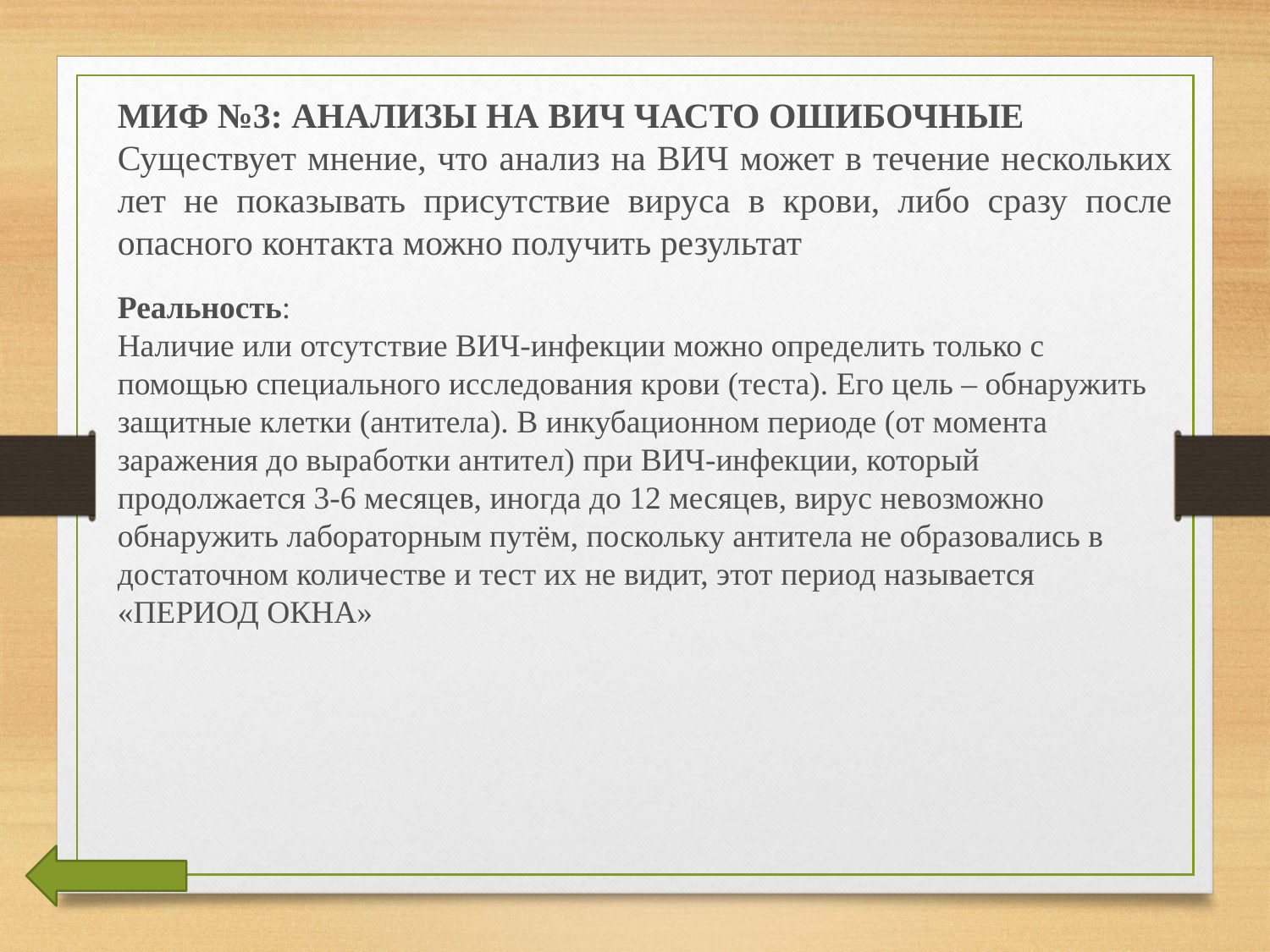

МИФ №3: Анализы на ВИЧ часто ошибочные
Существует мнение, что анализ на ВИЧ может в течение нескольких лет не показывать присутствие вируса в крови, либо сразу после опасного контакта можно получить результат
Реальность:
Наличие или отсутствие ВИЧ-инфекции можно определить только с помощью специального исследования крови (теста). Его цель – обнаружить защитные клетки (антитела). В инкубационном периоде (от момента заражения до выработки антител) при ВИЧ-инфекции, который продолжается 3-6 месяцев, иногда до 12 месяцев, вирус невозможно обнаружить лабораторным путём, поскольку антитела не образовались в достаточном количестве и тест их не видит, этот период называется «ПЕРИОД ОКНА»